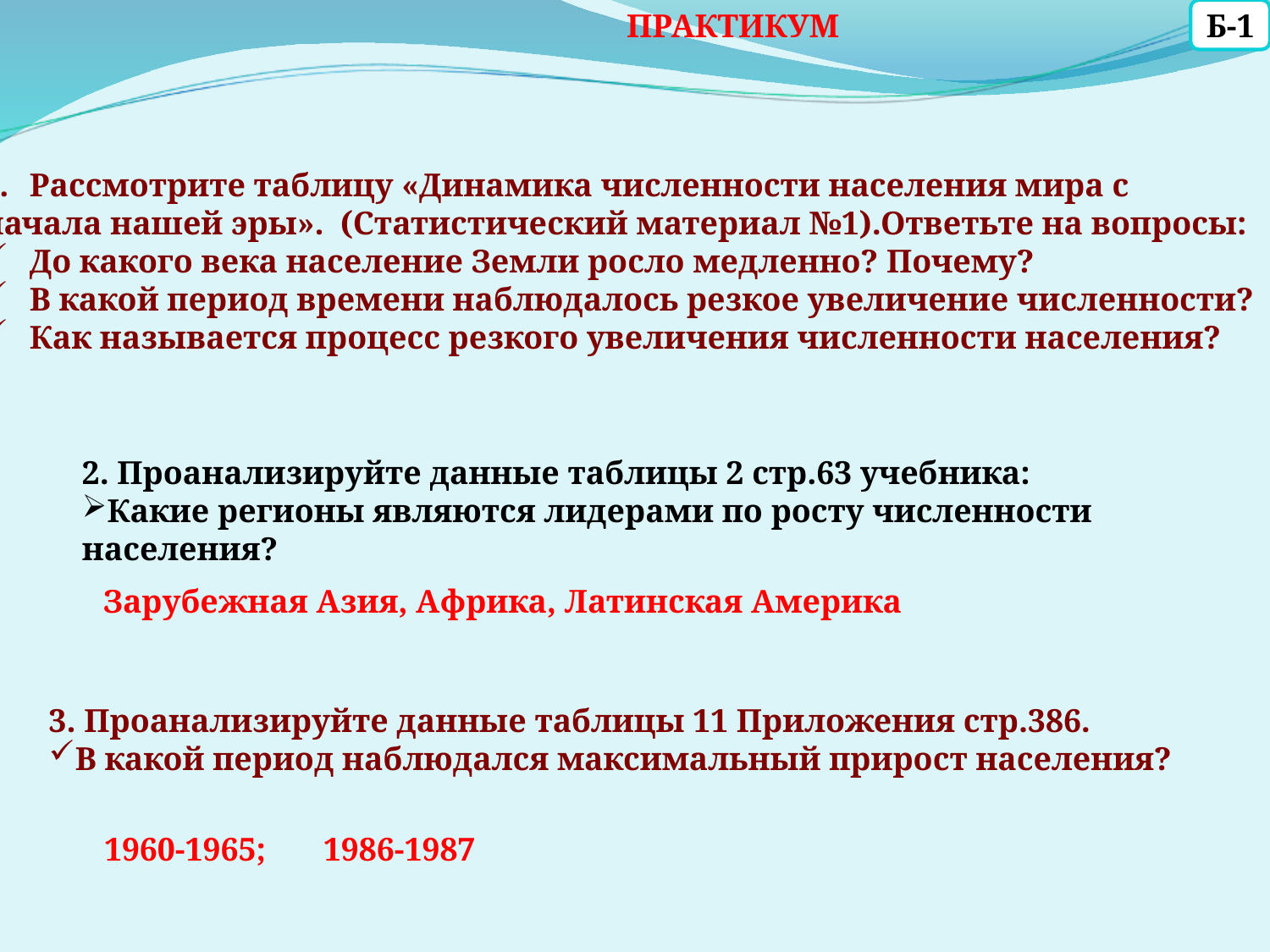

ПРАКТИКУМ
Б-1
Рассмотрите таблицу «Динамика численности населения мира с
начала нашей эры».  (Статистический материал №1).Ответьте на вопросы:
До какого века население Земли росло медленно? Почему?
В какой период времени наблюдалось резкое увеличение численности?
Как называется процесс резкого увеличения численности населения?
2. Проанализируйте данные таблицы 2 стр.63 учебника:
Какие регионы являются лидерами по росту численности населения?

Зарубежная Азия, Африка, Латинская Америка
3. Проанализируйте данные таблицы 11 Приложения стр.386.
В какой период наблюдался максимальный прирост населения?
1960-1965;       1986-1987